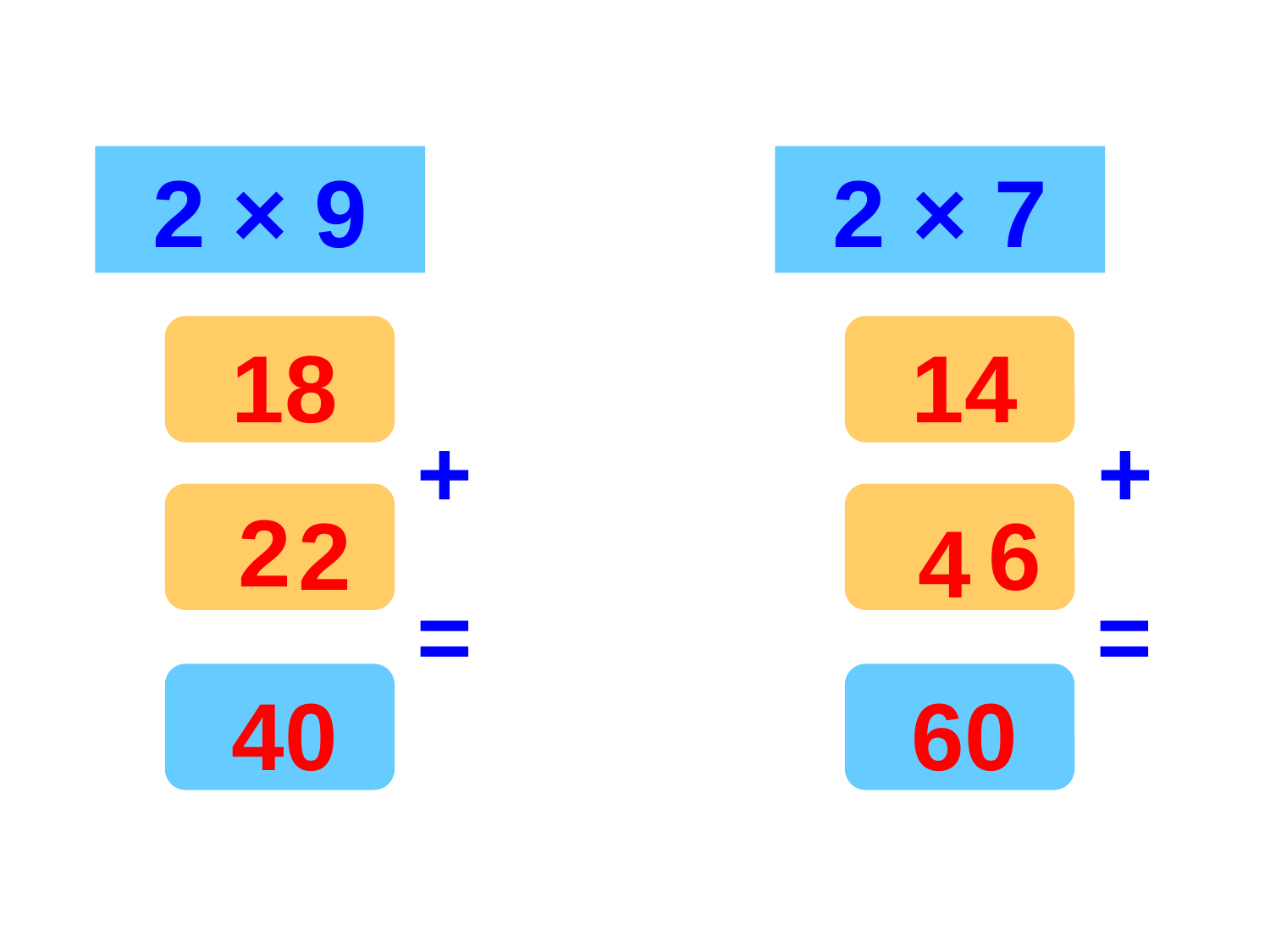

2 × 9
2 × 7

18
14
+
+

2
2
6
4
=
=

40
60